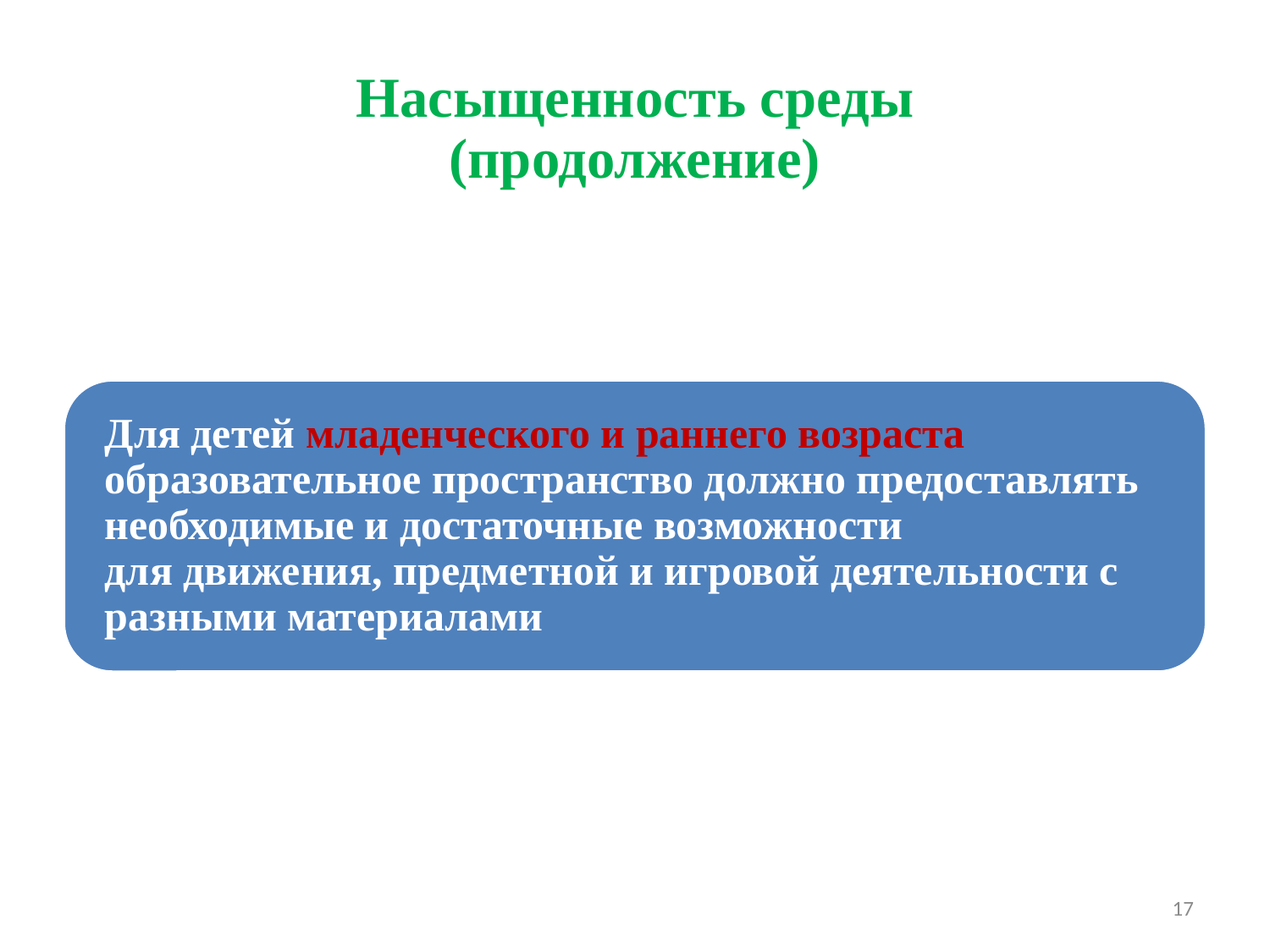

Требования к развивающей предметно-пространственной среде
# Насыщенность среды (продолжение)
Для детей младенческого и раннего возраста образовательное пространство должно предоставлять необходимые и достаточные возможности
для движения, предметной и игровой деятельности с разными материалами
17